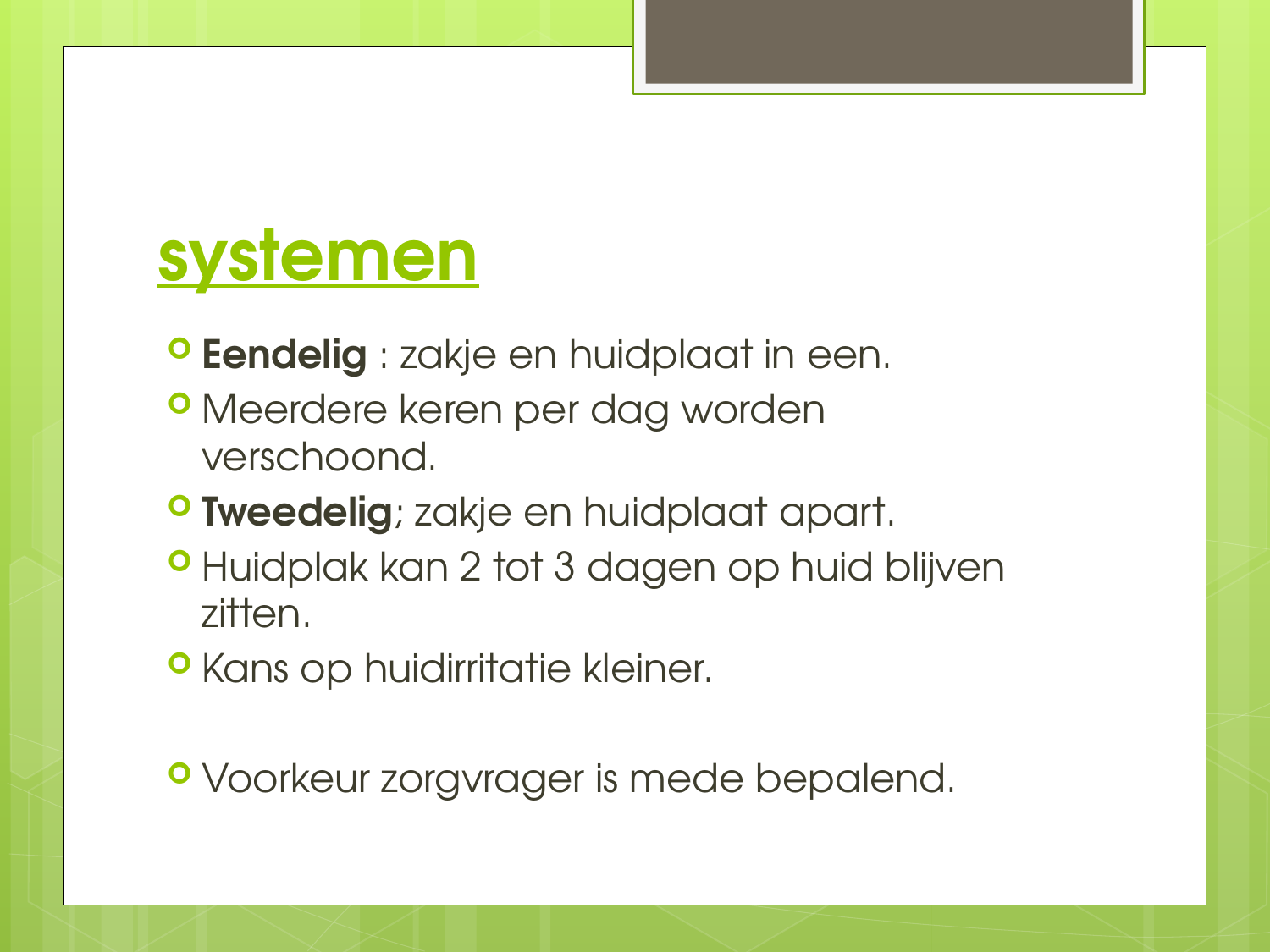

# systemen
Eendelig : zakje en huidplaat in een.
Meerdere keren per dag worden verschoond.
Tweedelig; zakje en huidplaat apart.
Huidplak kan 2 tot 3 dagen op huid blijven zitten.
Kans op huidirritatie kleiner.

Voorkeur zorgvrager is mede bepalend.